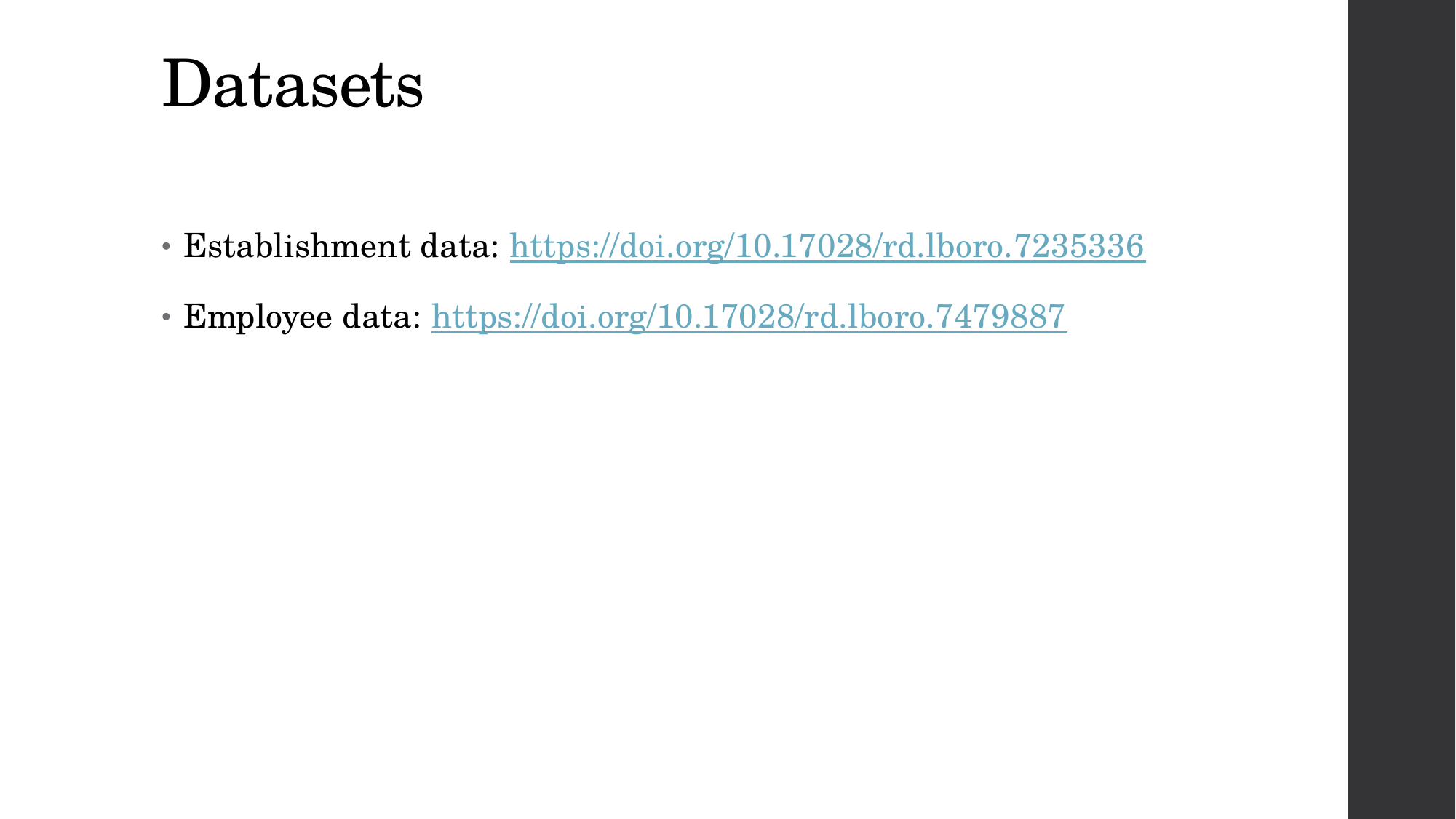

# Datasets
Establishment data: https://doi.org/10.17028/rd.lboro.7235336
Employee data: https://doi.org/10.17028/rd.lboro.7479887